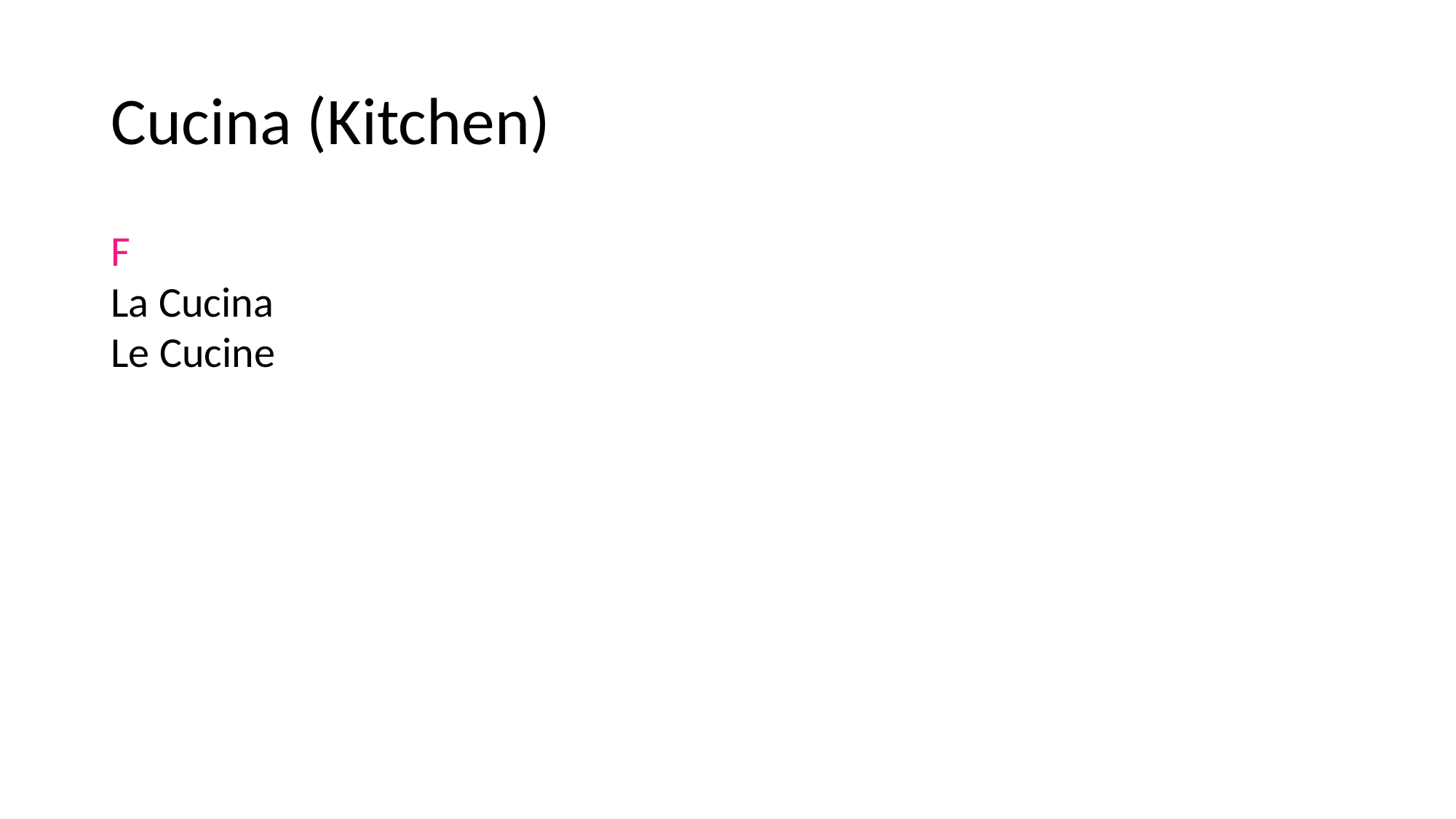

# Cucina (Kitchen)
F
La Cucina
Le Cucine